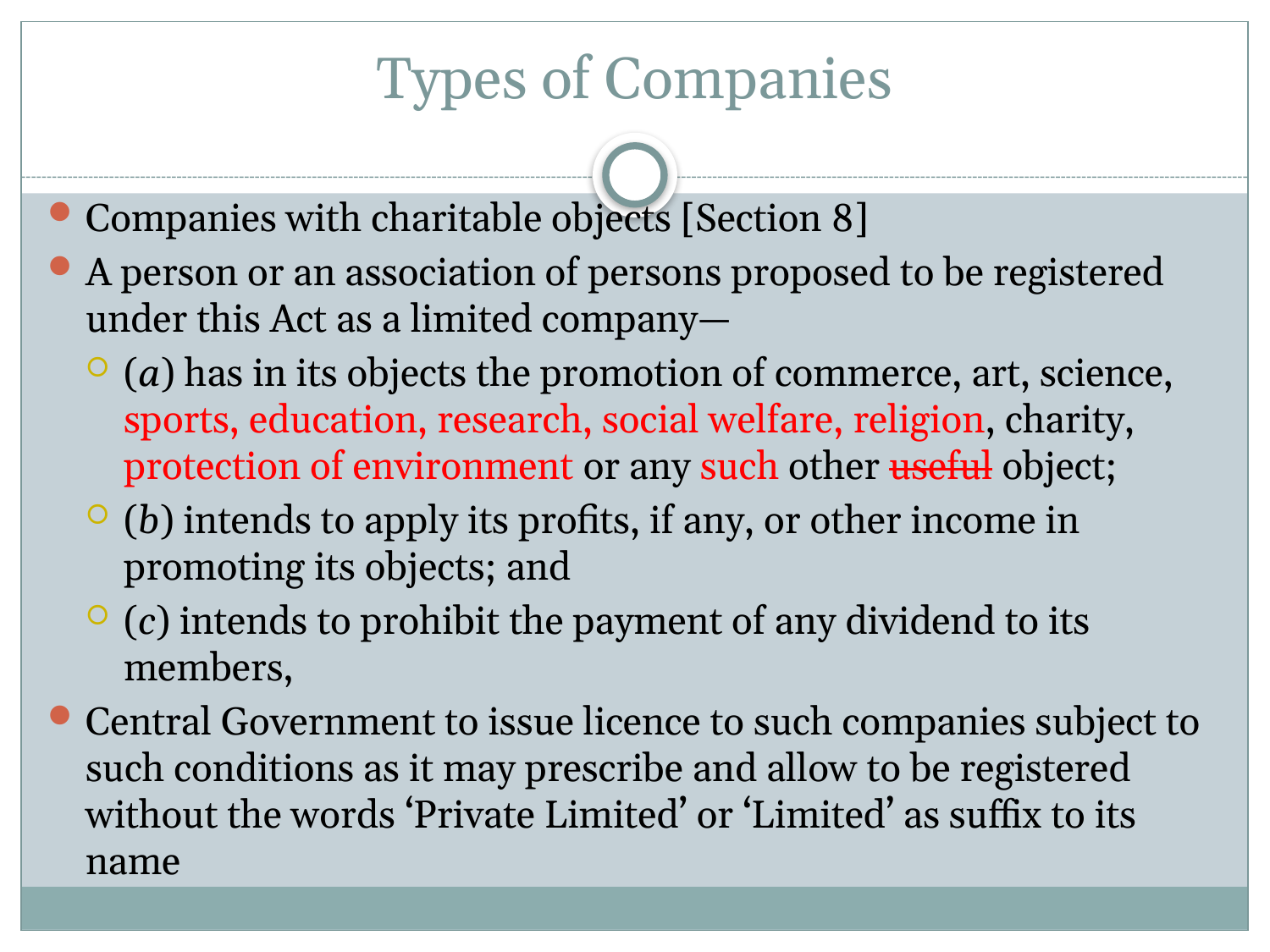

# Types of Companies
Companies with charitable objects [Section 8]
A person or an association of persons proposed to be registered under this Act as a limited company—
(a) has in its objects the promotion of commerce, art, science, sports, education, research, social welfare, religion, charity, protection of environment or any such other useful object;
(b) intends to apply its profits, if any, or other income in promoting its objects; and
(c) intends to prohibit the payment of any dividend to its members,
Central Government to issue licence to such companies subject to such conditions as it may prescribe and allow to be registered without the words ‘Private Limited’ or ‘Limited’ as suffix to its name